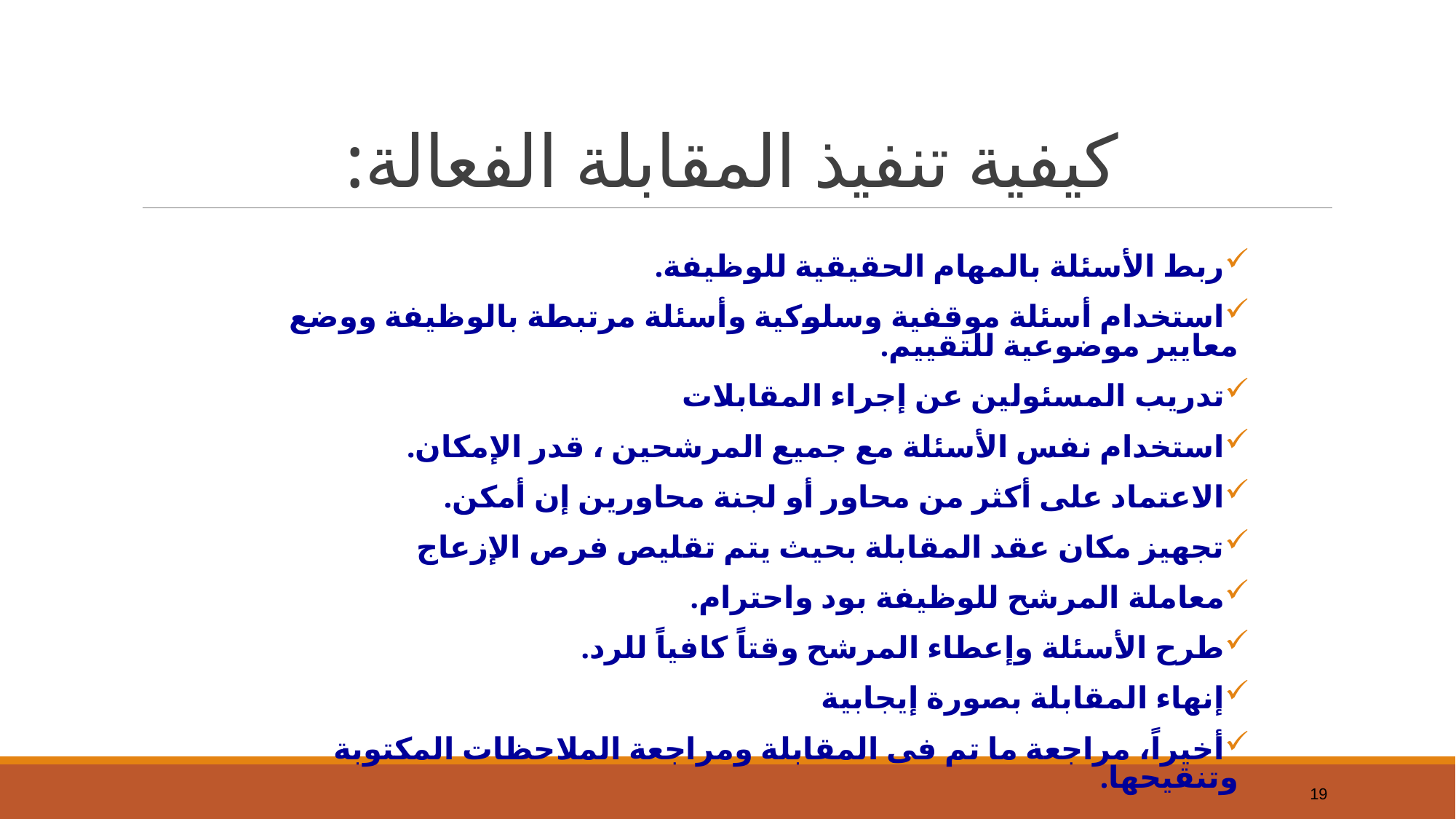

# كيفية تنفيذ المقابلة الفعالة:
ربط الأسئلة بالمهام الحقيقية للوظيفة.
استخدام أسئلة موقفية وسلوكية وأسئلة مرتبطة بالوظيفة ووضع معايير موضوعية للتقييم.
تدريب المسئولين عن إجراء المقابلات
استخدام نفس الأسئلة مع جميع المرشحين ، قدر الإمكان.
الاعتماد على أكثر من محاور أو لجنة محاورين إن أمكن.
تجهيز مكان عقد المقابلة بحيث يتم تقليص فرص الإزعاج
معاملة المرشح للوظيفة بود واحترام.
طرح الأسئلة وإعطاء المرشح وقتاً كافياً للرد.
إنهاء المقابلة بصورة إيجابية
أخيراً، مراجعة ما تم فى المقابلة ومراجعة الملاحظات المكتوبة وتنقيحها.
19